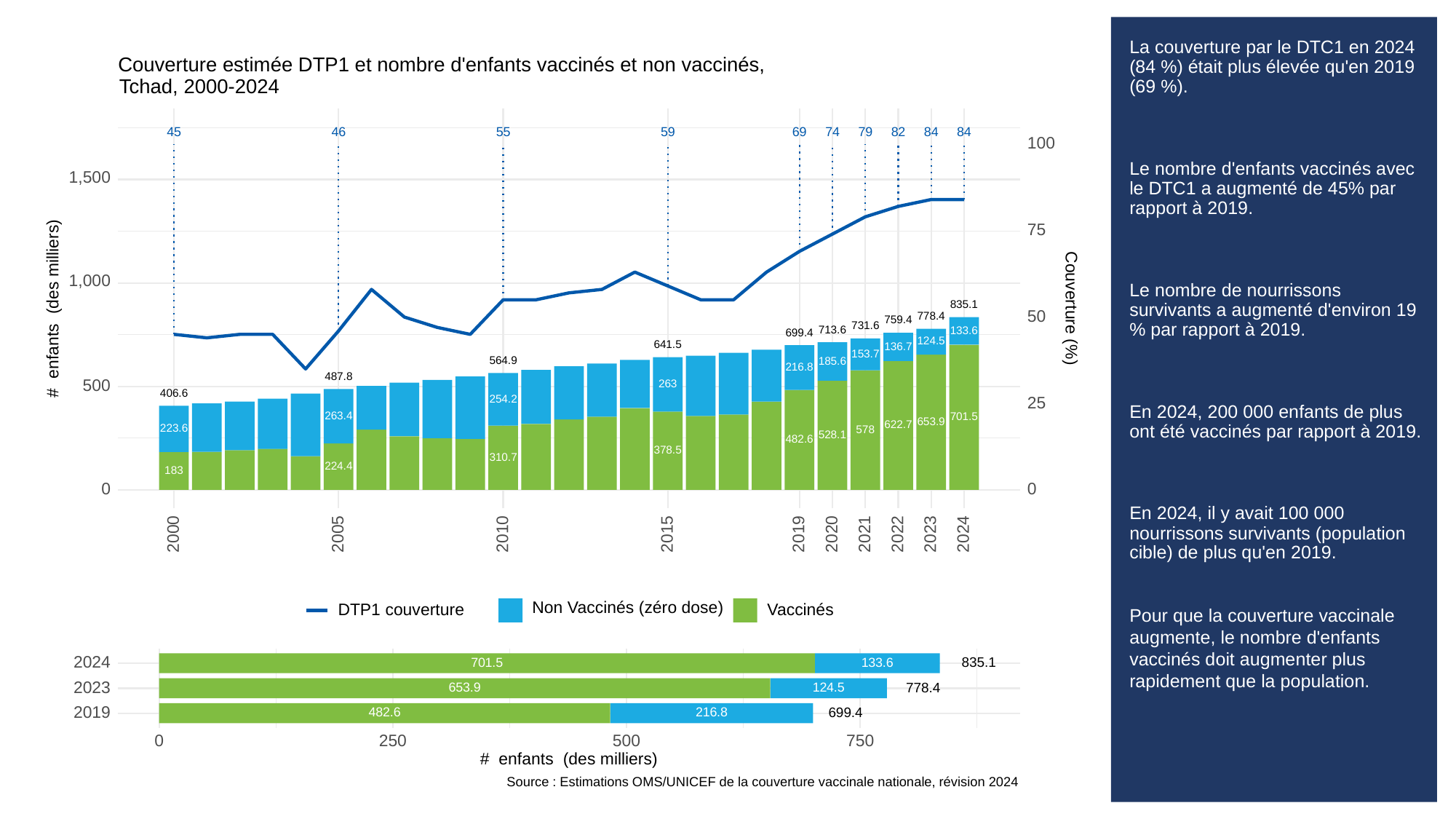

# La couverture par le DTC1 en 2024 (84 %) était plus élevée qu'en 2019 (69 %).

Le nombre d'enfants vaccinés avec le DTC1 a augmenté de 45% par rapport à 2019.

Le nombre de nourrissons survivants a augmenté d'environ 19 % par rapport à 2019.

En 2024, 200 000 enfants de plus ont été vaccinés par rapport à 2019.

En 2024, il y avait 100 000 nourrissons survivants (population cible) de plus qu'en 2019.

Pour que la couverture vaccinale augmente, le nombre d'enfants vaccinés doit augmenter plus rapidement que la population.

Couverture estimée DTP1 et nombre d'enfants vaccinés et non vaccinés,
Tchad, 2000-2024

46
59
69
79
82
84
84
45
55
74
100

1,500

75

1,000

#  enfants  (des milliers)
Couverture (%)
835.1
50
778.4
759.4

731.6
713.6
133.6

699.4

124.5

641.5

136.7

153.7

564.9

185.6

216.8

487.8

263
500

406.6

254.2
25

263.4
701.5

653.9

622.7

223.6

578

528.1
482.6

378.5

310.7

224.4
183
0
0

2023
2000
2005
2010
2015
2019
2020
2021
2022
2024

Non Vaccinés (zéro dose)
Vaccinés
DTP1 couverture

2024
835.1
133.6
701.5

2023
778.4
653.9
124.5

2019
699.4
482.6
216.8

0
250
500
750
#  enfants  (des milliers)
Source : Estimations OMS/UNICEF de la couverture vaccinale nationale, révision 2024